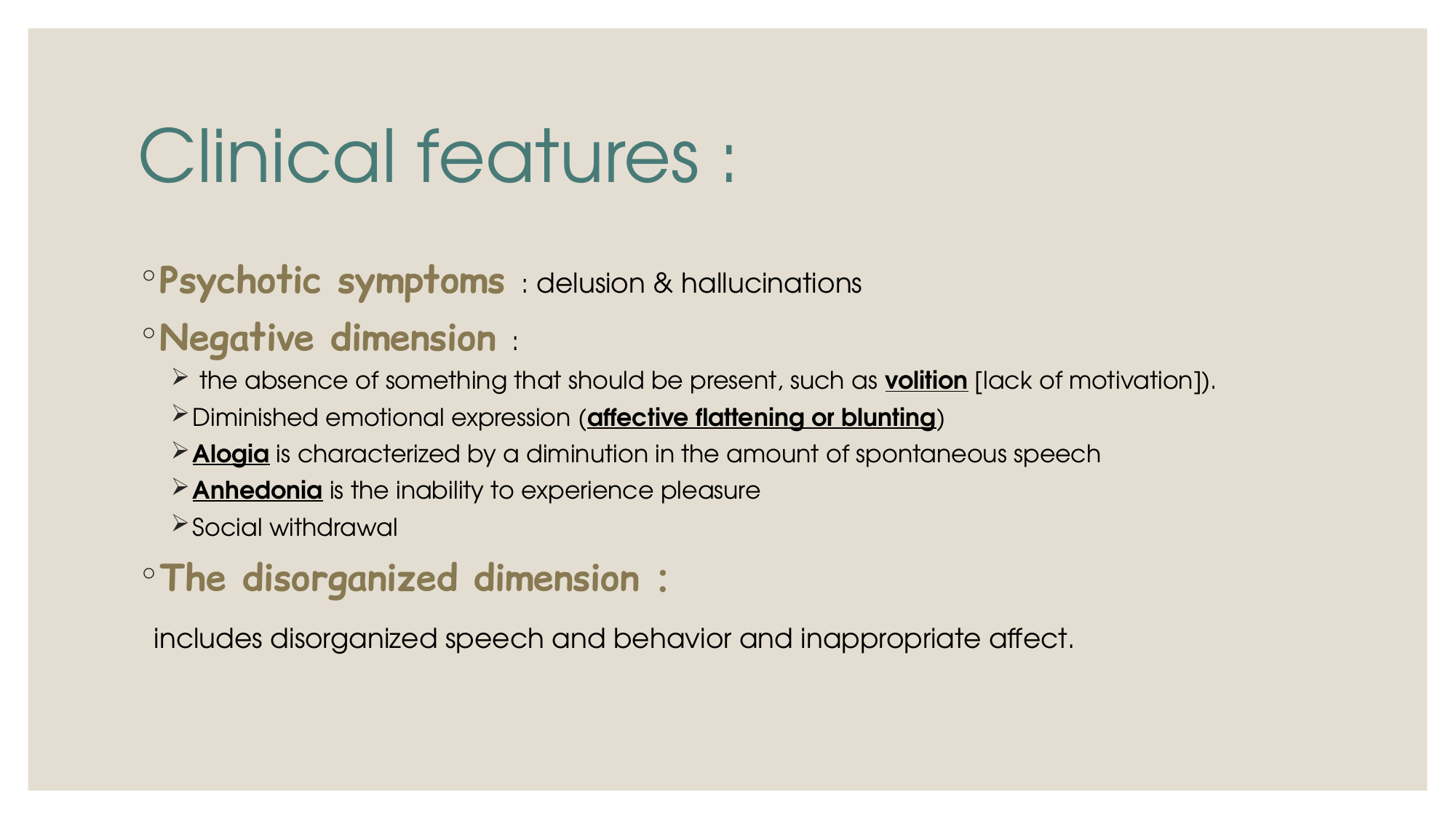

# Clinical features :
Psychotic symptoms : delusion & hallucinations
Negative dimension :
 the absence of something that should be present, such as volition [lack of motivation]).
Diminished emotional expression (affective flattening or blunting)
Alogia is characterized by a diminution in the amount of spontaneous speech
Anhedonia is the inability to experience pleasure
Social withdrawal
The disorganized dimension :
 includes disorganized speech and behavior and inappropriate affect.